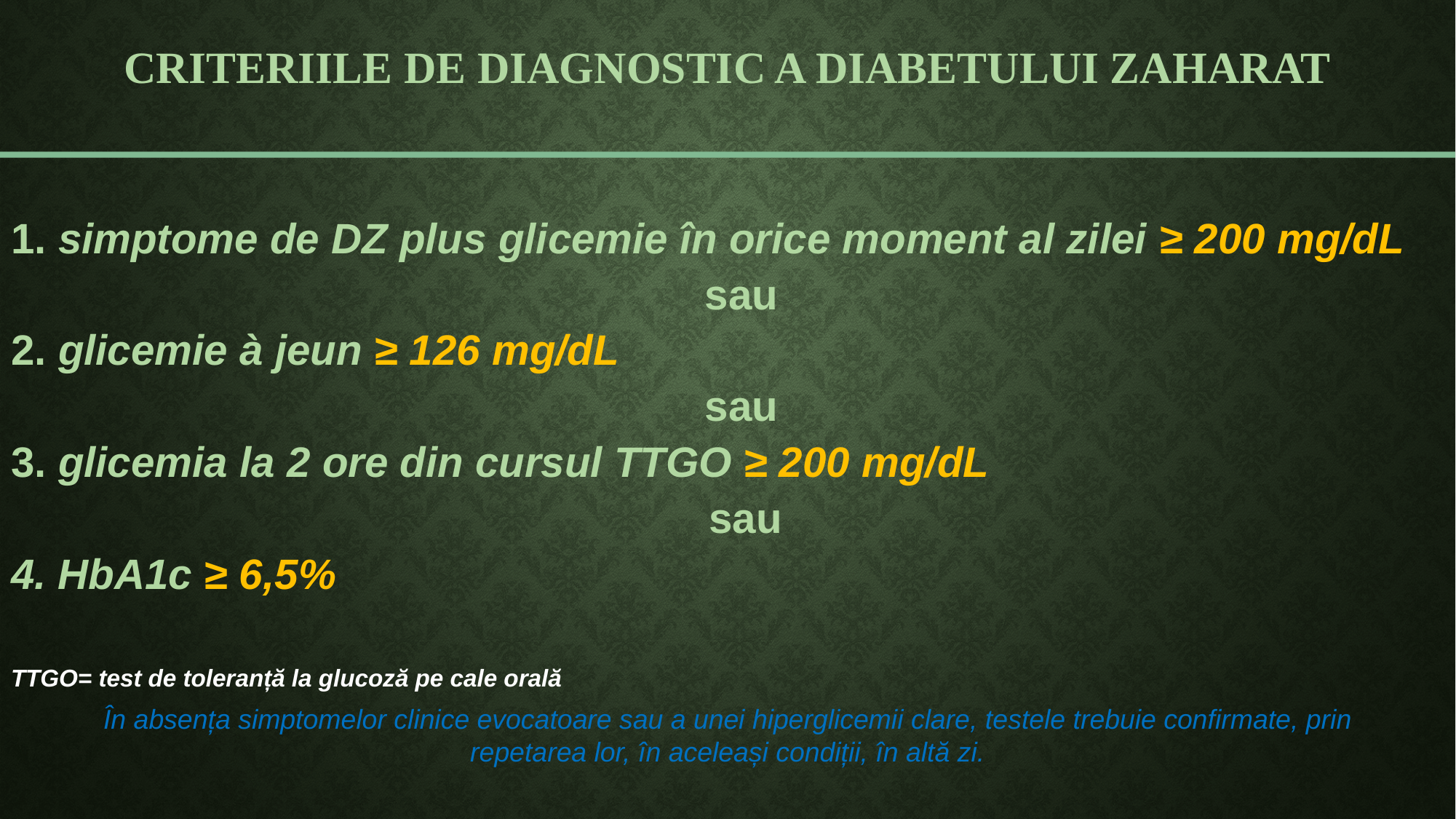

# Criteriile de diagnostic a diabetului zaharat

1. simptome de DZ plus glicemie în orice moment al zilei ≥ 200 mg/dL
	sau
2. glicemie à jeun ≥ 126 mg/dL
	sau
3. glicemia la 2 ore din cursul TTGO ≥ 200 mg/dL
   sau
4. HbA1c ≥ 6,5%

TTGO= test de toleranță la glucoză pe cale orală
În absența simptomelor clinice evocatoare sau a unei hiperglicemii clare, testele trebuie confirmate, prin repetarea lor, în aceleași condiții, în altă zi.